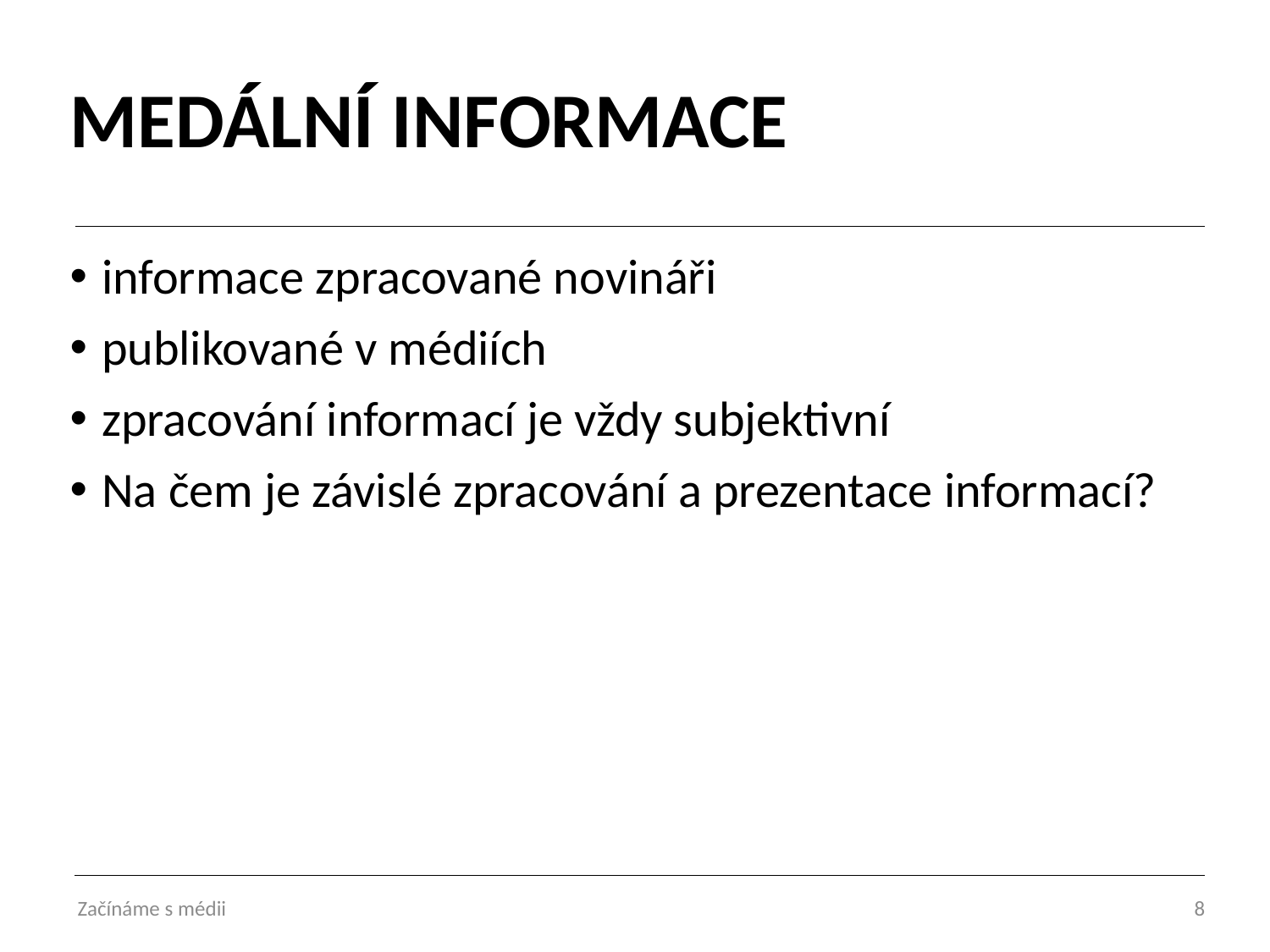

# MEDÁLNÍ INFORMACE
informace zpracované novináři
publikované v médiích
zpracování informací je vždy subjektivní
Na čem je závislé zpracování a prezentace informací?

Začínáme s médii
8